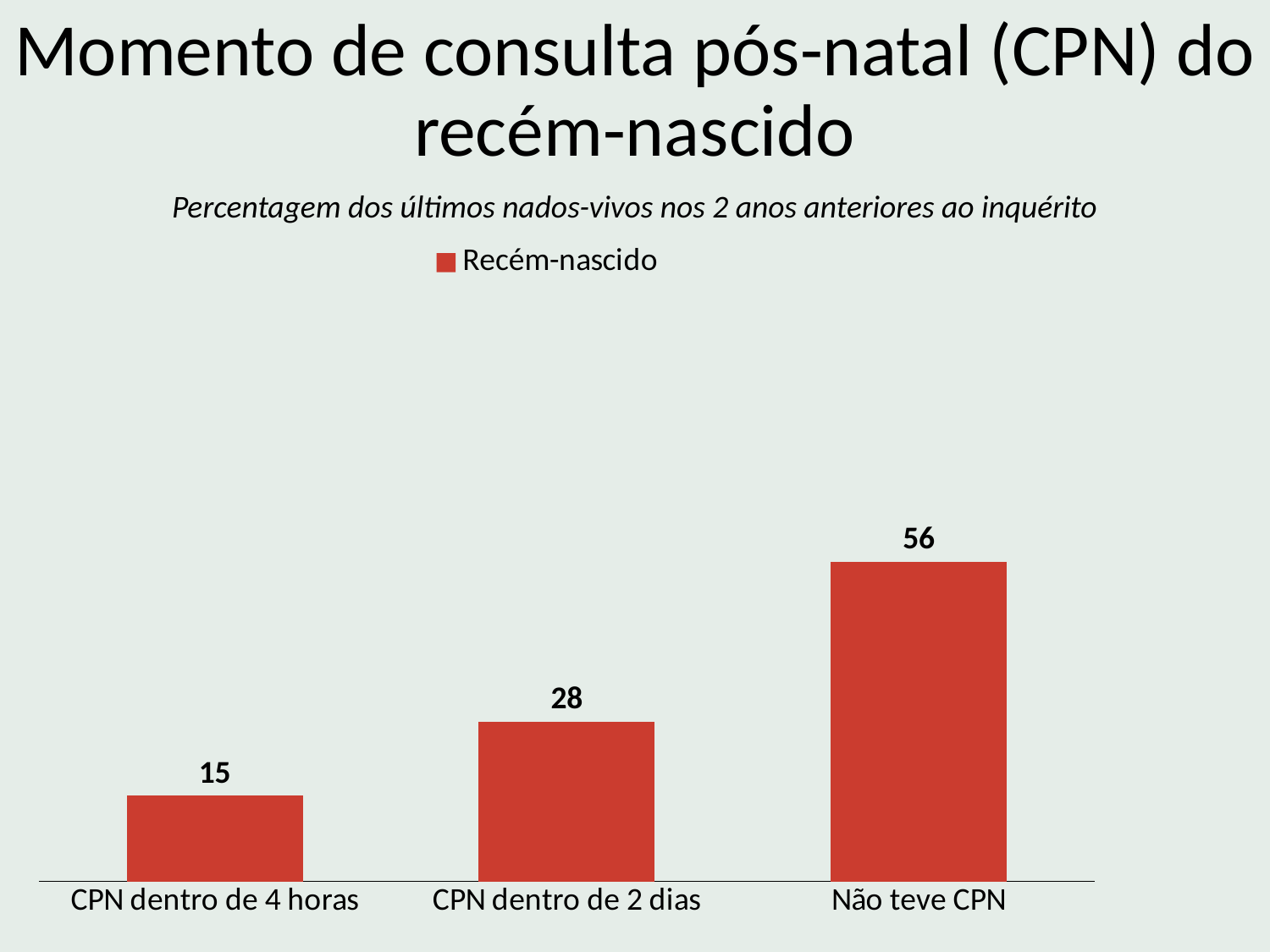

Momento de consulta pós-natal (CPN) do recém-nascido
Percentagem dos últimos nados-vivos nos 2 anos anteriores ao inquérito

### Chart

| Category | Recém-nascido |
|---|---|
| CPN dentro de 4 horas | 15.0 |
| CPN dentro de 2 dias | 28.0 |
| Não teve CPN | 56.0 |